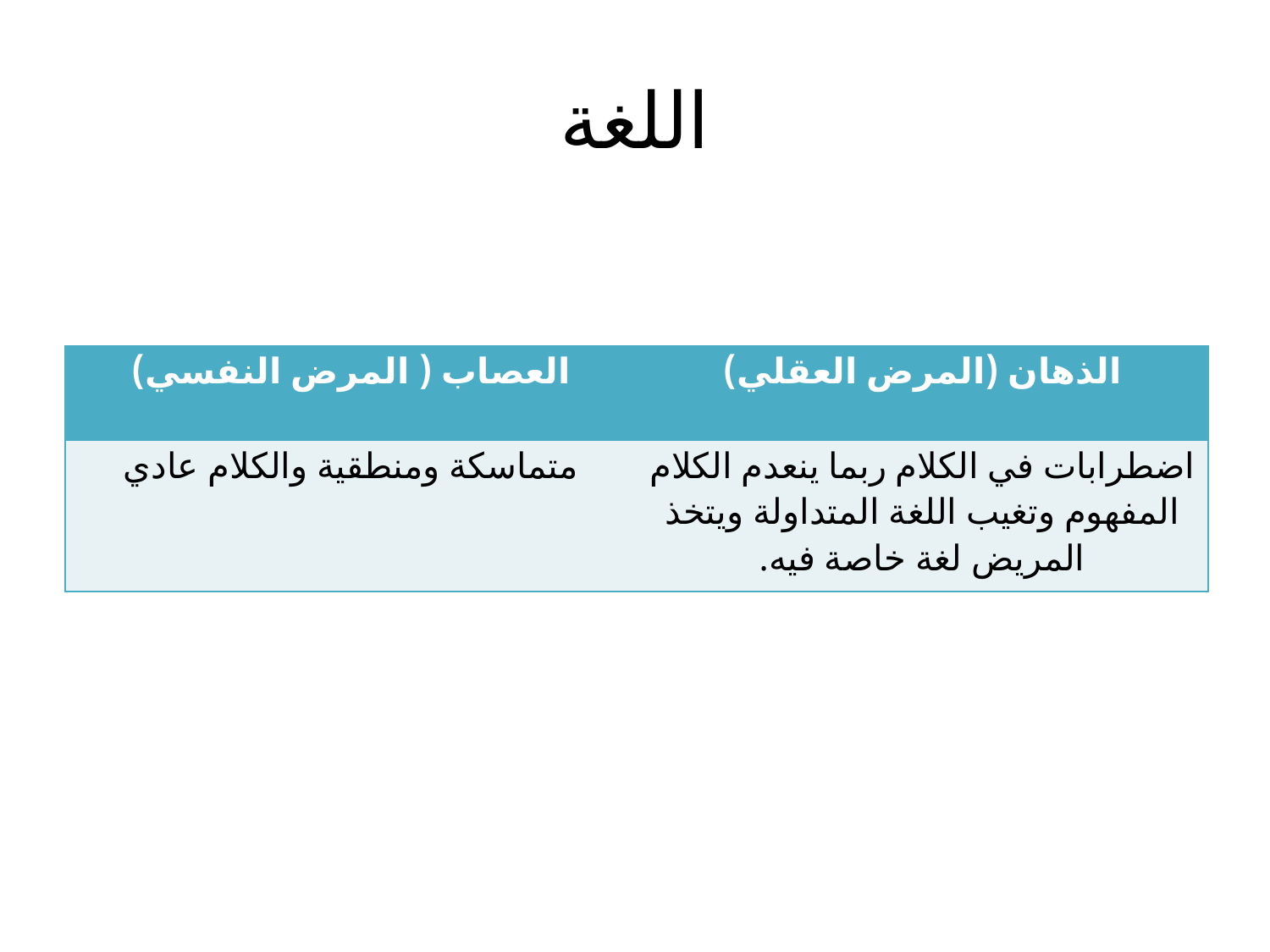

# اللغة
| العصاب ( المرض النفسي) | الذهان (المرض العقلي) |
| --- | --- |
| متماسكة ومنطقية والكلام عادي | اضطرابات في الكلام ربما ينعدم الكلام المفهوم وتغيب اللغة المتداولة ويتخذ المريض لغة خاصة فيه. |